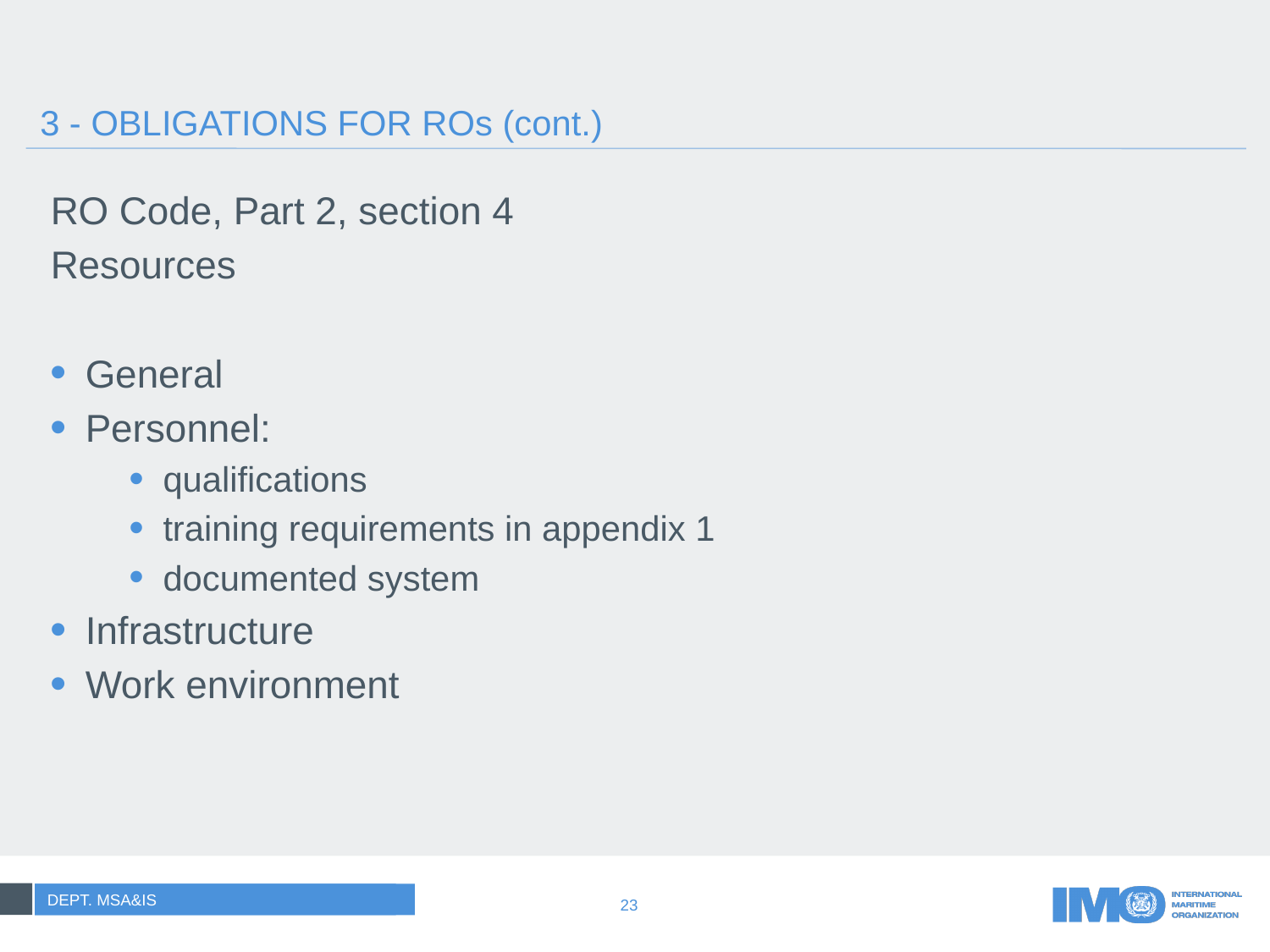

# 3 - OBLIGATIONS FOR ROs (cont.)
RO Code, Part 2, section 4
Resources

General
Personnel:
qualifications
training requirements in appendix 1
documented system
Infrastructure
Work environment